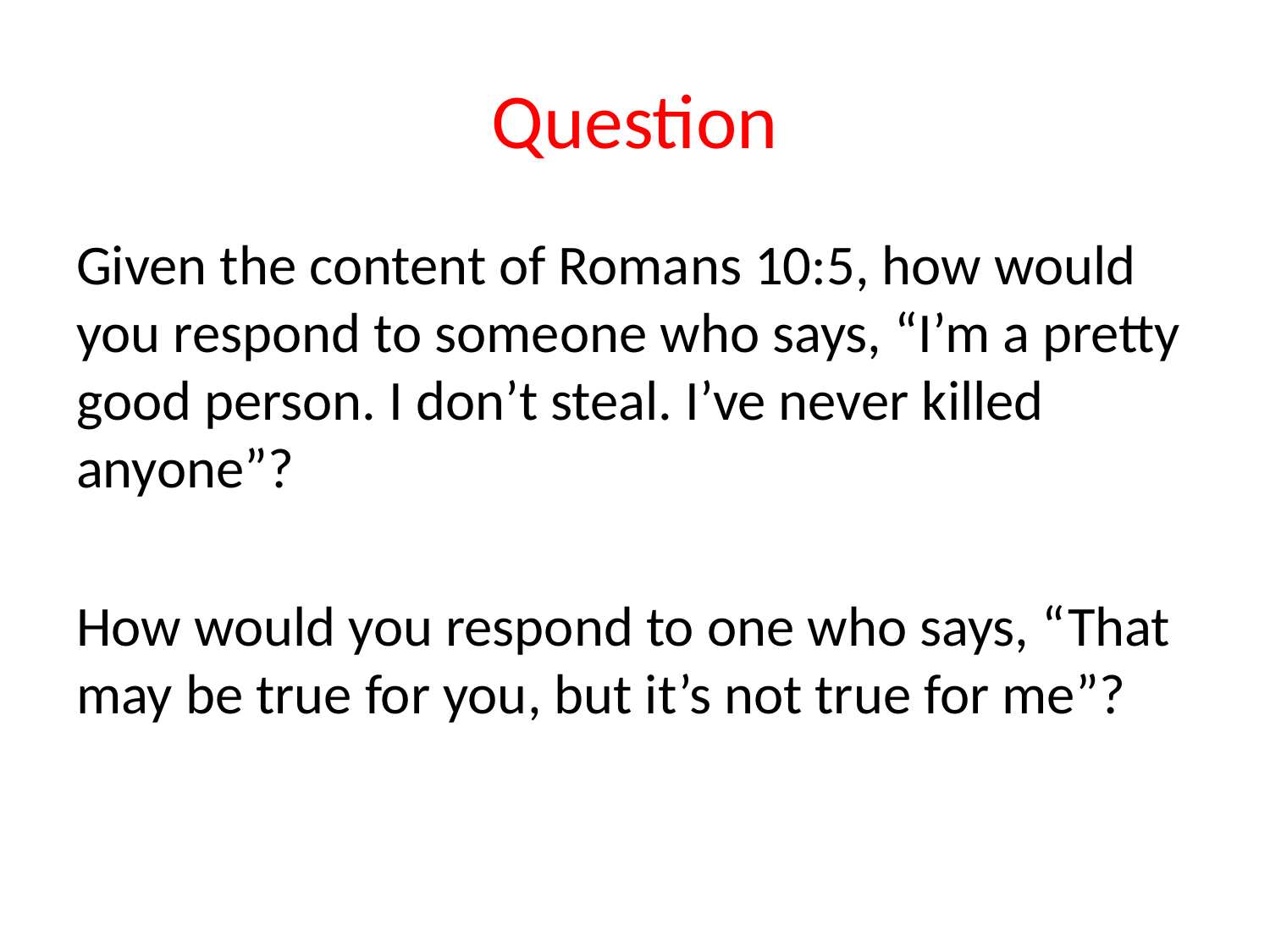

# Question
Given the content of Romans 10:5, how would you respond to someone who says, “I’m a pretty good person. I don’t steal. I’ve never killed anyone”?

How would you respond to one who says, “That may be true for you, but it’s not true for me”?